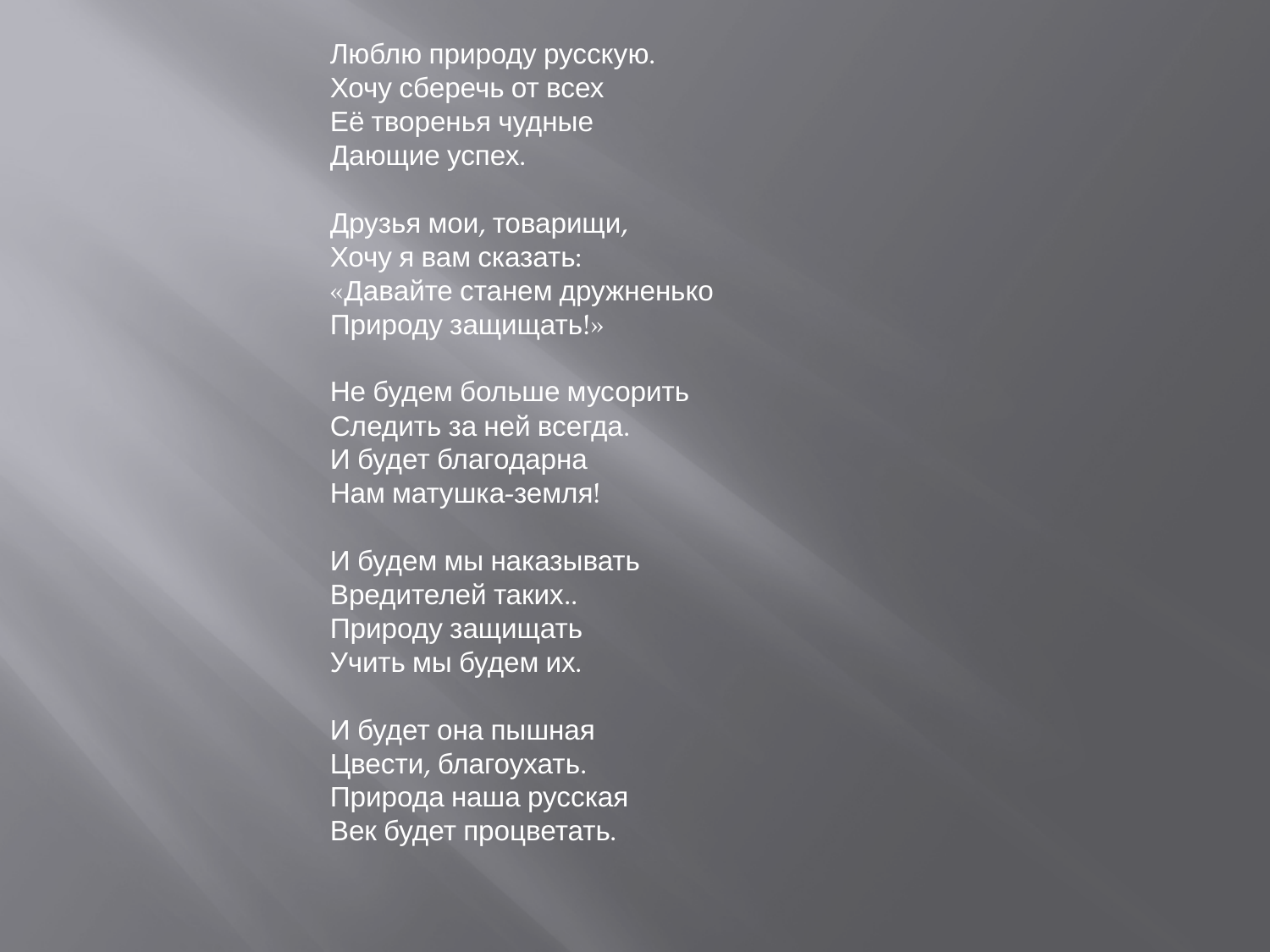

Люблю природу русскую.
Хочу сберечь от всех
Её творенья чудные
Дающие успех.
Друзья мои, товарищи,
Хочу я вам сказать:
«Давайте станем дружненько
Природу защищать!»
Не будем больше мусорить
Следить за ней всегда.
И будет благодарна
Нам матушка-земля!
И будем мы наказывать
Вредителей таких..
Природу защищать
Учить мы будем их.
И будет она пышная
Цвести, благоухать.
Природа наша русская
Век будет процветать.